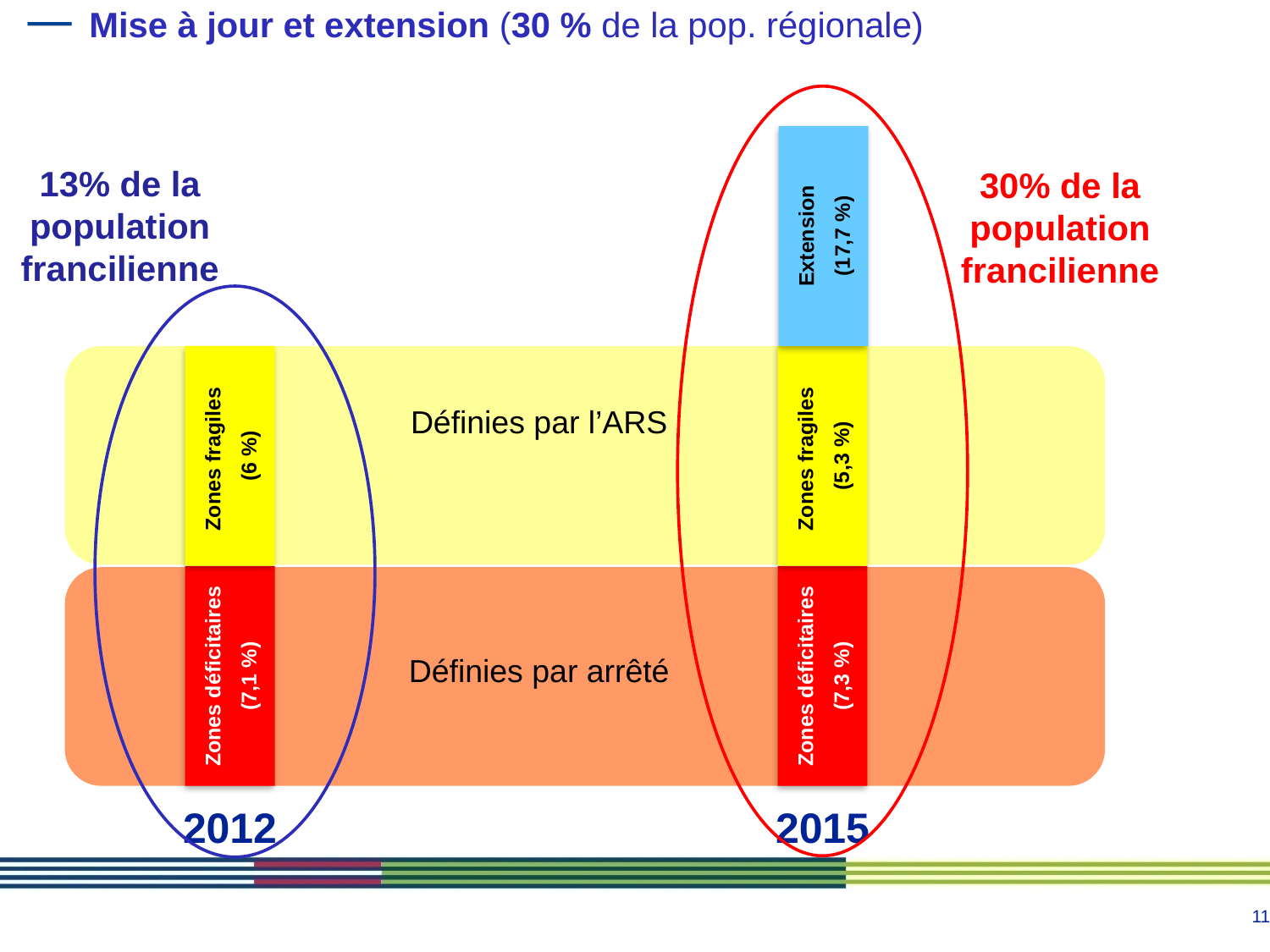

Mise à jour et extension (30 % de la pop. régionale)

13% de la population francilienne
Extension
(17,7 %)
30% de la population francilienne

Zones fragiles
(6 %)
Zones fragiles
(5,3 %)
Définies par l’ARS

Zones déficitaires
(7,1 %)
Zones déficitaires
(7,3 %)

Définies par arrêté
2012
2015